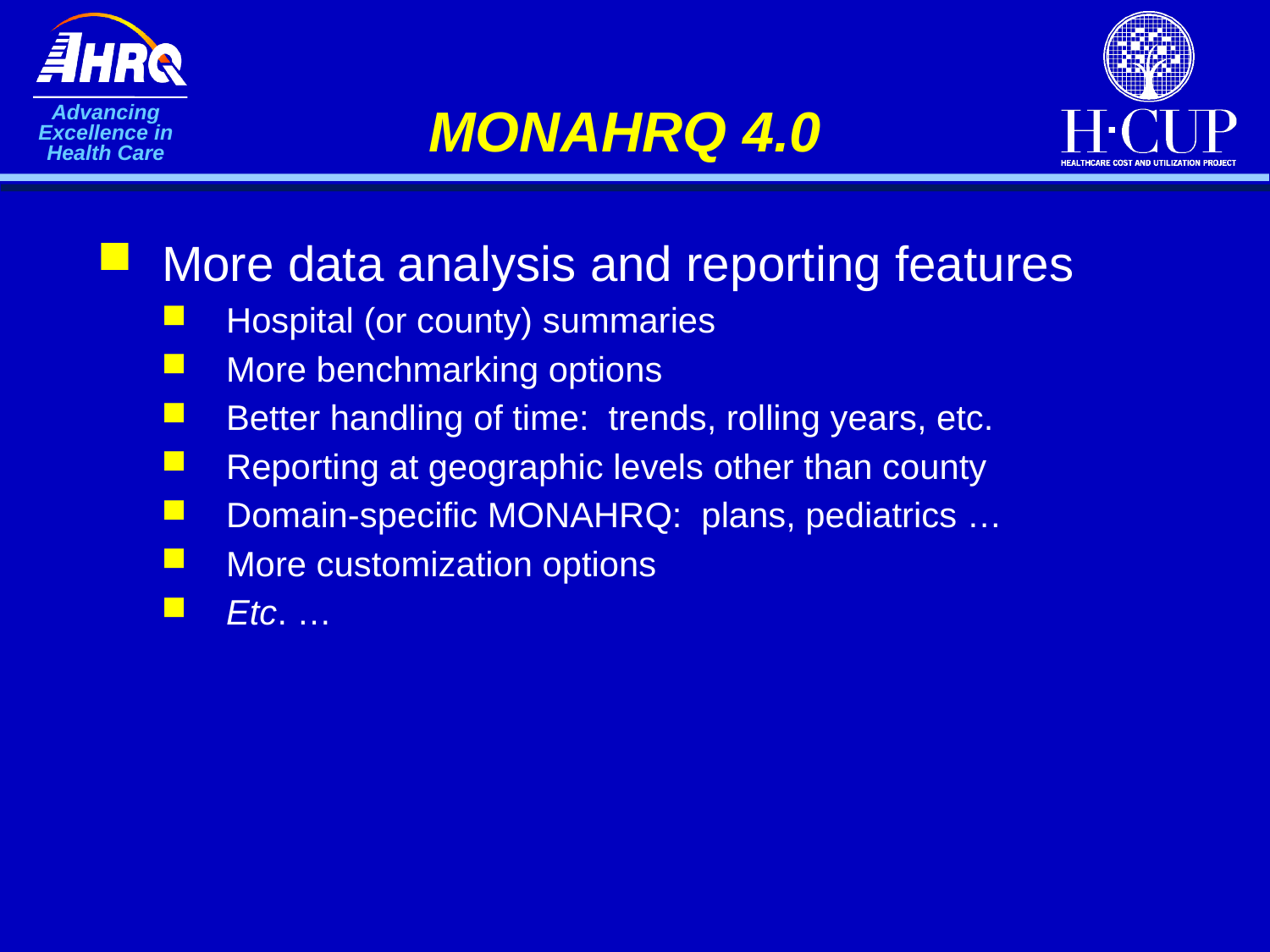

# MONAHRQ 4.0
More data analysis and reporting features
Hospital (or county) summaries
More benchmarking options
Better handling of time:  trends, rolling years, etc.
Reporting at geographic levels other than county
Domain-specific MONAHRQ:  plans, pediatrics …
More customization options
Etc. …